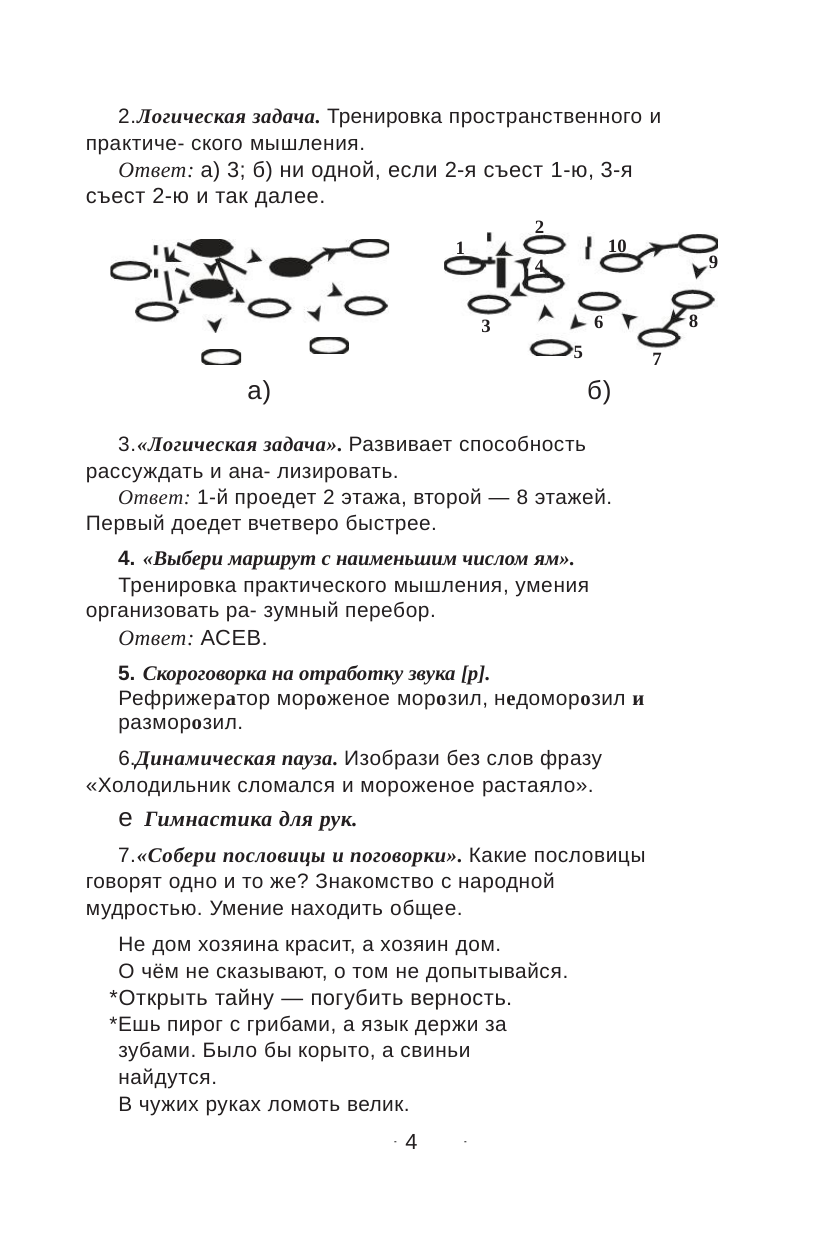

*Всякая сосна своему бору шумит.
2.Логическая задача. Тренировка пространственного и
практиче- ского мышления.
Ответ: а) 3; б) ни одной, если 2-я съест 1-ю, 3-я
съест 2-ю и так далее.
2

10
1

9
4

8
6
3

5
7

а)
б)
3.«Логическая задача». Развивает способность
рассуждать и ана- лизировать.
Ответ: 1-й проедет 2 этажа, второй — 8 этажей.
Первый доедет вчетверо быстрее.
4. «Выбери маршрут с наименьшим числом ям».
Тренировка практического мышления, умения
организовать ра- зумный перебор.
Ответ: АСЕВ.
5. Скороговорка на отработку звука [р].
Рефрижератор мороженое морозил, недоморозил и
разморозил.
6.Динамическая пауза. Изобрази без слов фразу
«Холодильник сломался и мороженое растаяло».
e Гимнастика для рук.
7.«Собери пословицы и поговорки». Какие пословицы
говорят одно и то же? Знакомство с народной
мудростью. Умение находить общее.
Не дом хозяина красит, а хозяин дом.
О чём не сказывают, о том не допытывайся.
*Открыть тайну — погубить верность.
*Ешь пирог с грибами, а язык держи за
зубами. Было бы корыто, а свиньи
найдутся.
В чужих руках ломоть велик.
4
4